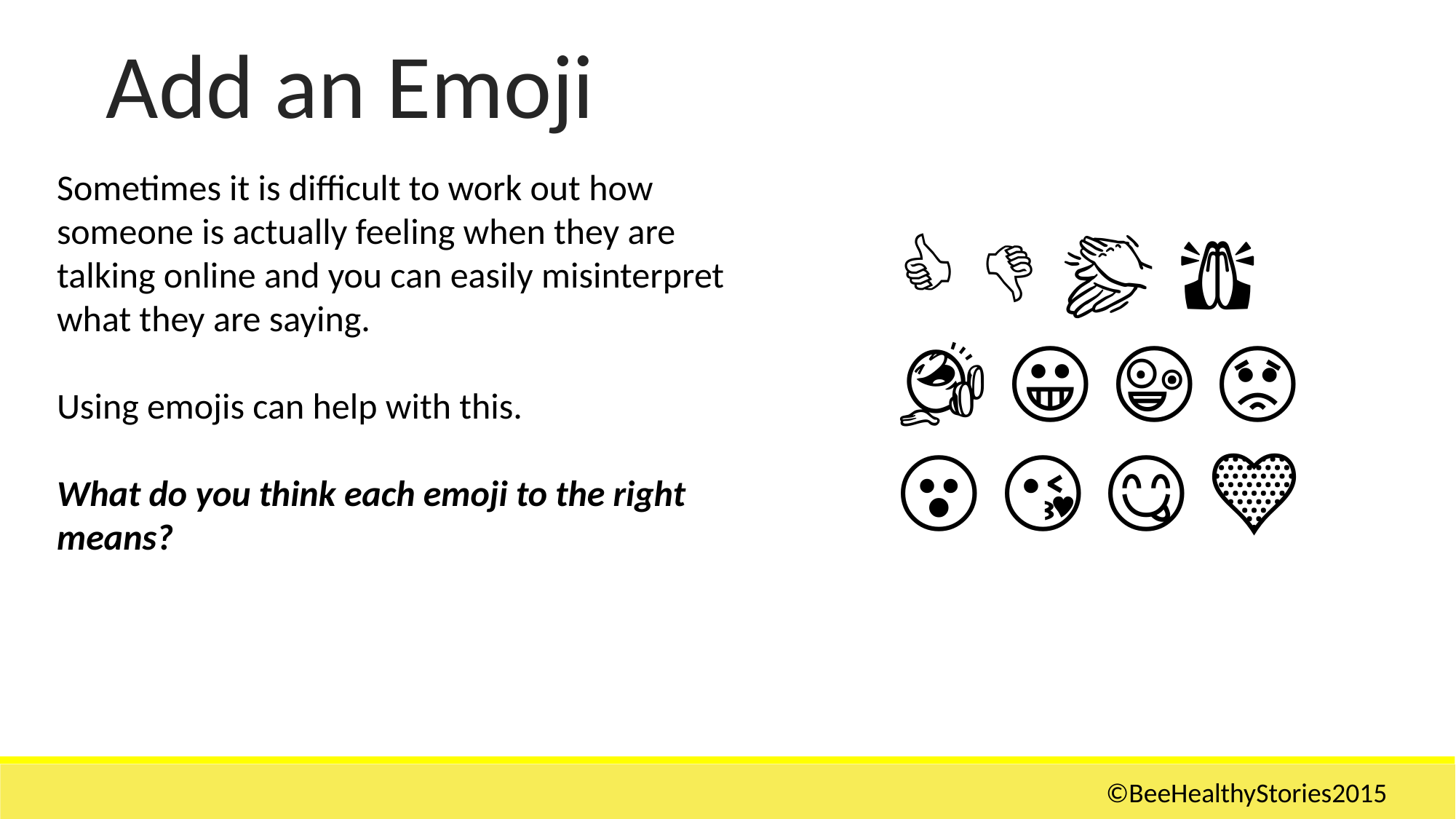

Add an Emoji
Sometimes it is difficult to work out how someone is actually feeling when they are talking online and you can easily misinterpret what they are saying.

Using emojis can help with this.

What do you think each emoji to the right means?
👍 👎 👏 🙏
🤣 😀 🤪 😡
😮 😘 😋 💛